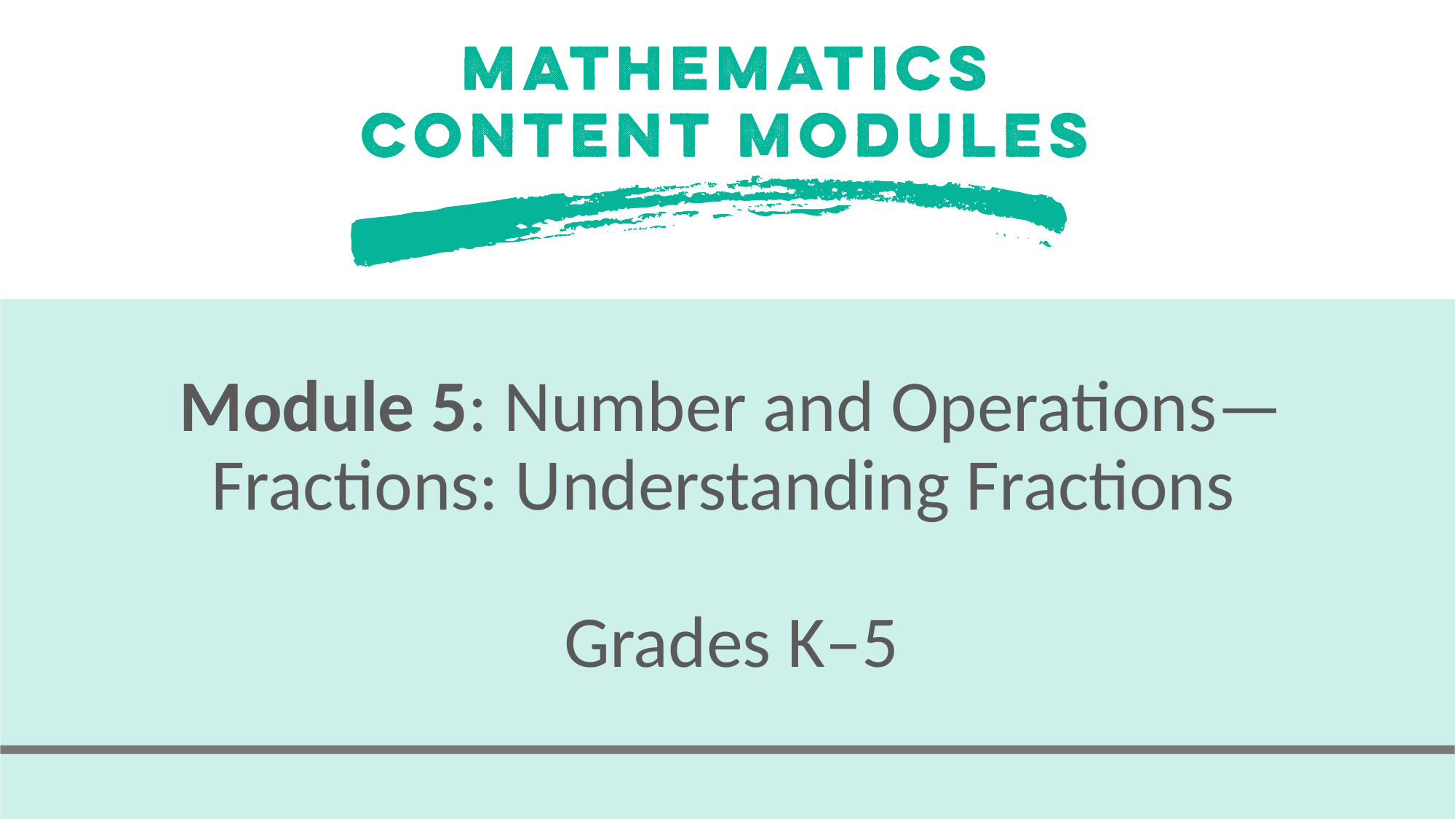

# Module 5: Number and Operations—Fractions: Understanding Fractions Grades K–5